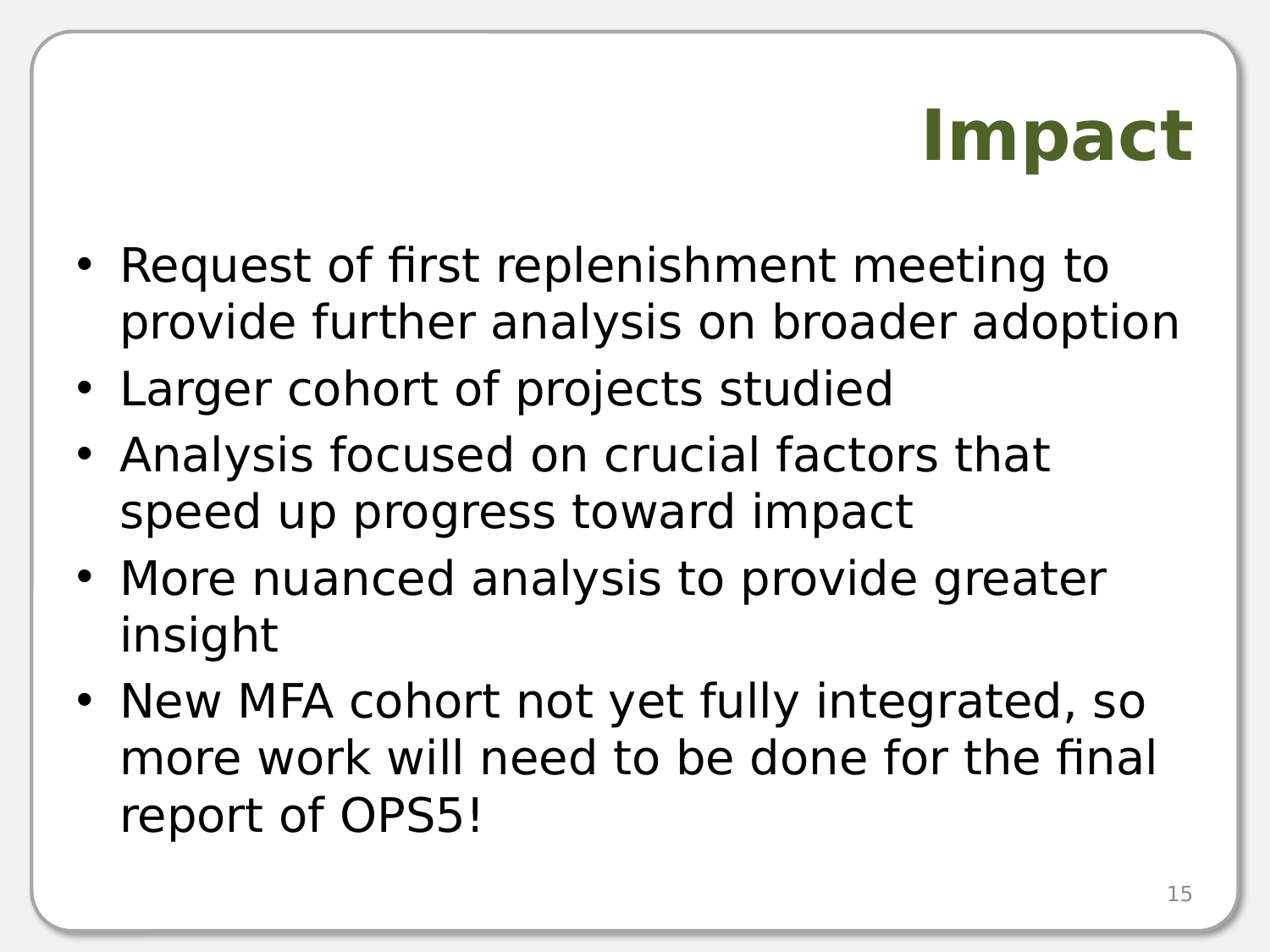

# Impact
Request of first replenishment meeting to provide further analysis on broader adoption
Larger cohort of projects studied
Analysis focused on crucial factors that speed up progress toward impact
More nuanced analysis to provide greater insight
New MFA cohort not yet fully integrated, so more work will need to be done for the final report of OPS5!
15